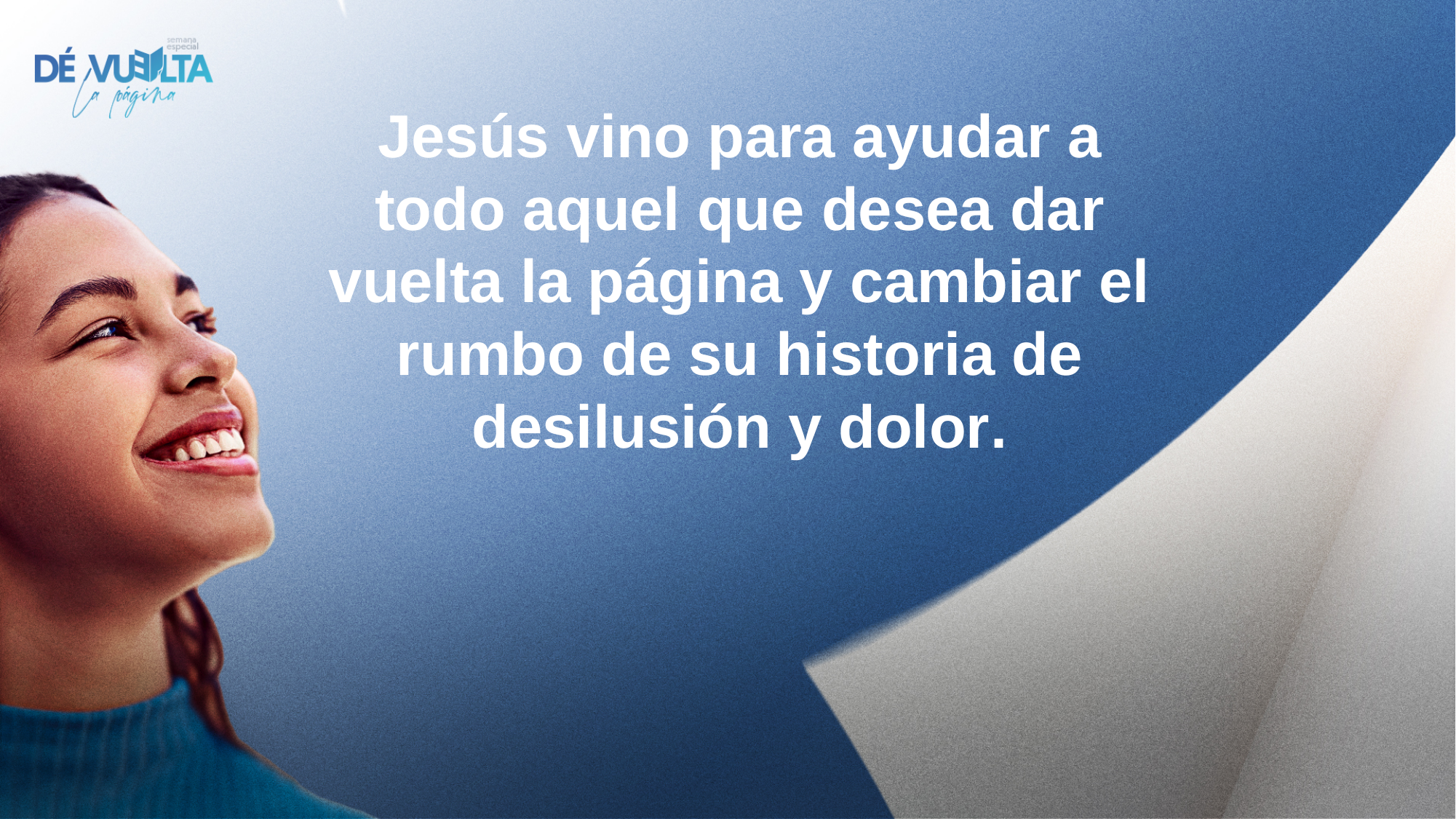

Jesús vino para ayudar a todo aquel que desea dar vuelta la página y cambiar el rumbo de su historia de desilusión y dolor.